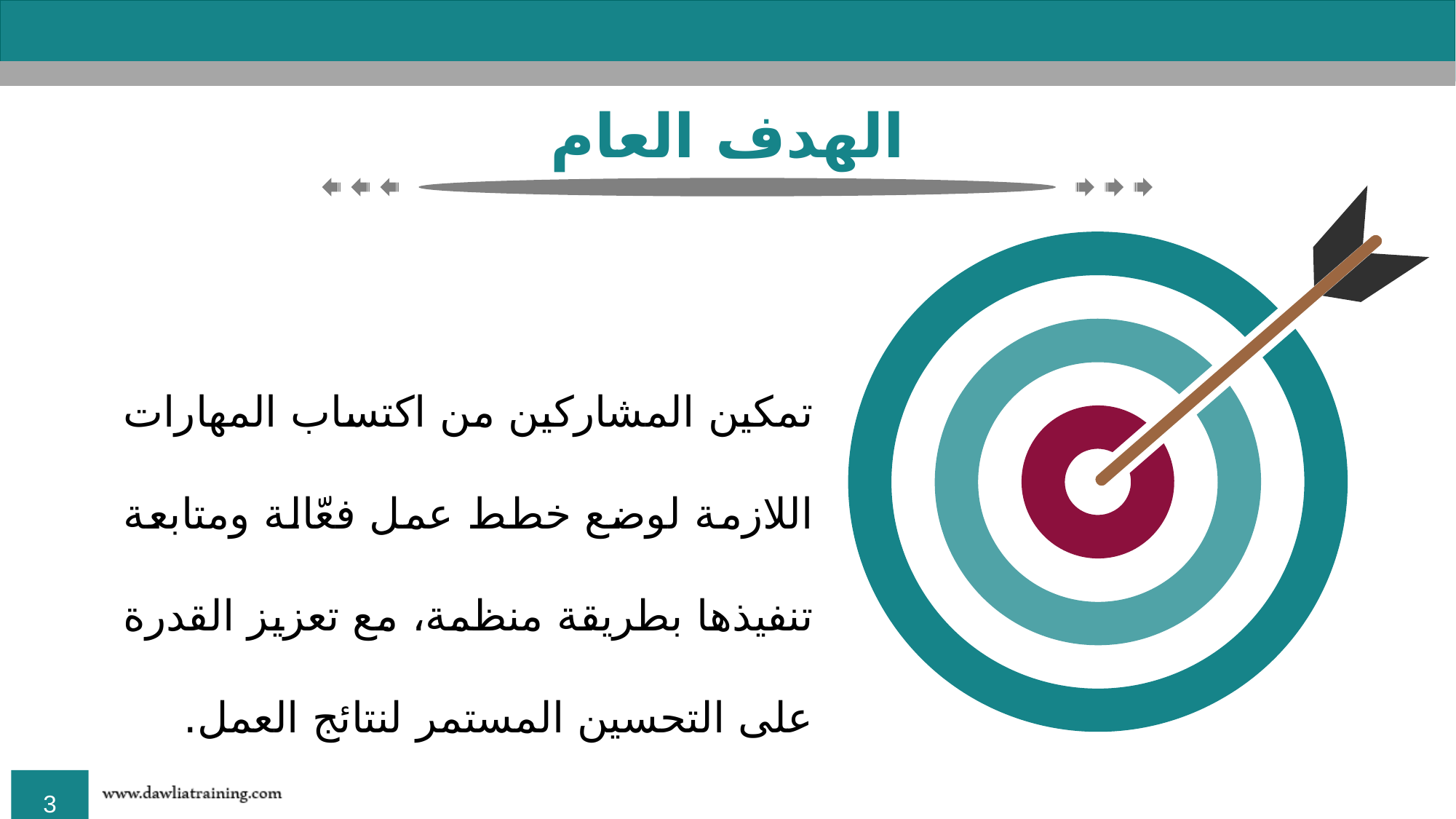

الهدف العام

تمكين المشاركين من اكتساب المهارات اللازمة لوضع خطط عمل فعّالة ومتابعة تنفيذها بطريقة منظمة، مع تعزيز القدرة على التحسين المستمر لنتائج العمل.